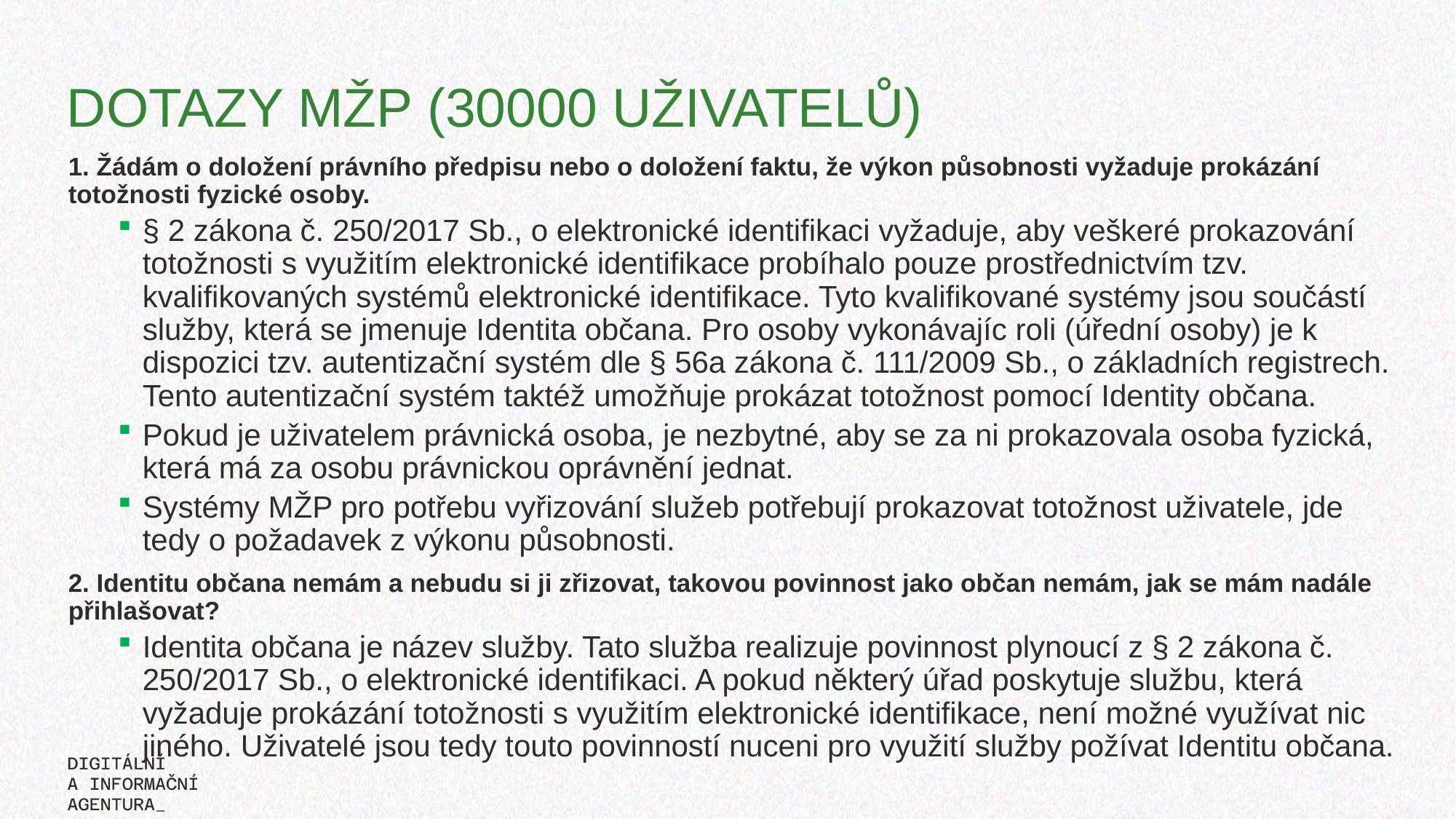

# Dotazy MŽP (30000 uživatelů)
1. Žádám o doložení právního předpisu nebo o doložení faktu, že výkon působnosti vyžaduje prokázání totožnosti fyzické osoby.
§ 2 zákona č. 250/2017 Sb., o elektronické identifikaci vyžaduje, aby veškeré prokazování totožnosti s využitím elektronické identifikace probíhalo pouze prostřednictvím tzv. kvalifikovaných systémů elektronické identifikace. Tyto kvalifikované systémy jsou součástí služby, která se jmenuje Identita občana. Pro osoby vykonávajíc roli (úřední osoby) je k dispozici tzv. autentizační systém dle § 56a zákona č. 111/2009 Sb., o základních registrech. Tento autentizační systém taktéž umožňuje prokázat totožnost pomocí Identity občana.
Pokud je uživatelem právnická osoba, je nezbytné, aby se za ni prokazovala osoba fyzická, která má za osobu právnickou oprávnění jednat.
Systémy MŽP pro potřebu vyřizování služeb potřebují prokazovat totožnost uživatele, jde tedy o požadavek z výkonu působnosti.
2. Identitu občana nemám a nebudu si ji zřizovat, takovou povinnost jako občan nemám, jak se mám nadále přihlašovat?
Identita občana je název služby. Tato služba realizuje povinnost plynoucí z § 2 zákona č. 250/2017 Sb., o elektronické identifikaci. A pokud některý úřad poskytuje službu, která vyžaduje prokázání totožnosti s využitím elektronické identifikace, není možné využívat nic jiného. Uživatelé jsou tedy touto povinností nuceni pro využití služby požívat Identitu občana.